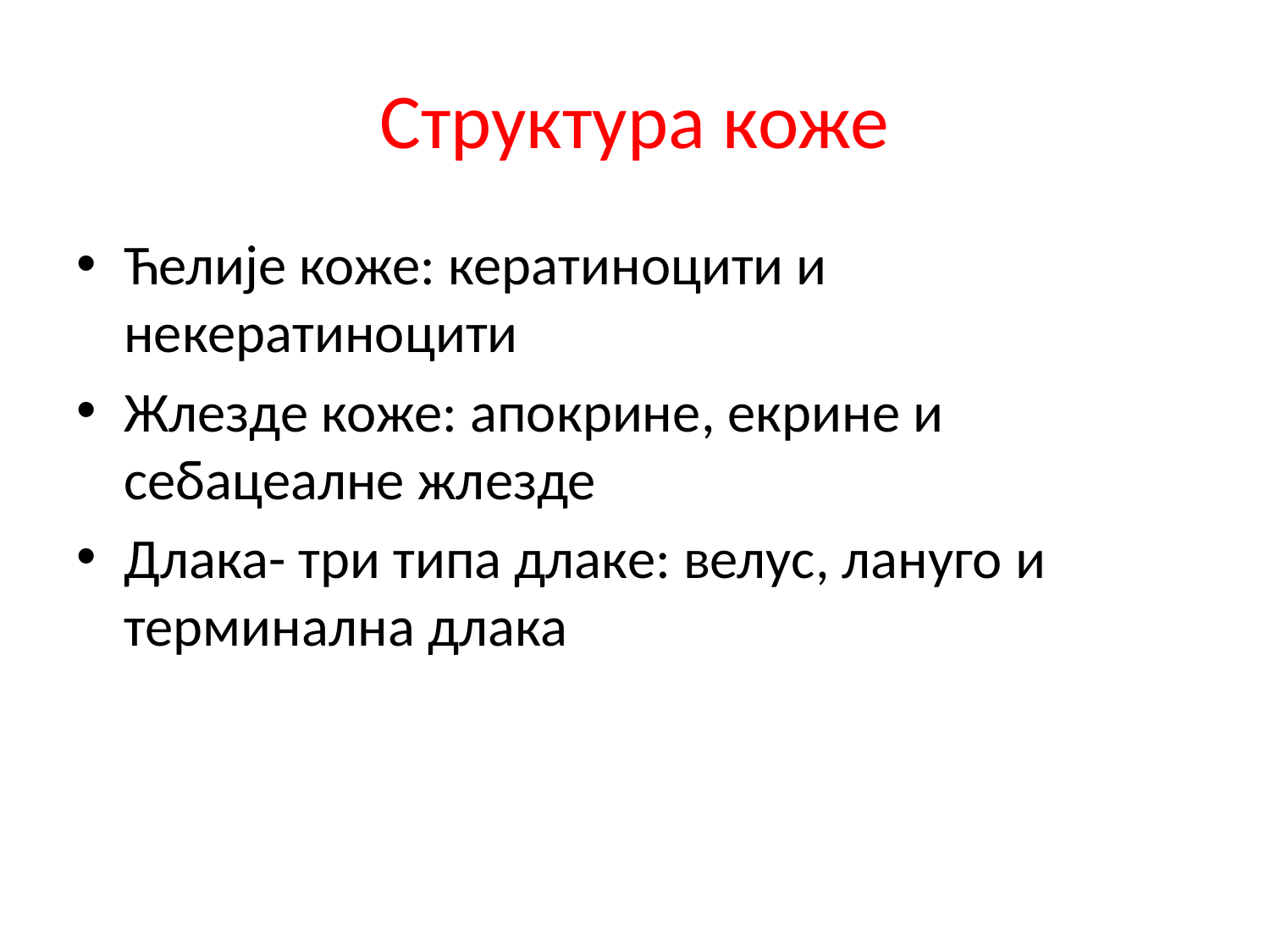

# Структура коже
Ћелије коже: кератиноцити и некератиноцити
Жлезде коже: апокрине, екрине и себацеалне жлезде
Длака- три типа длаке: велус, лануго и терминална длака